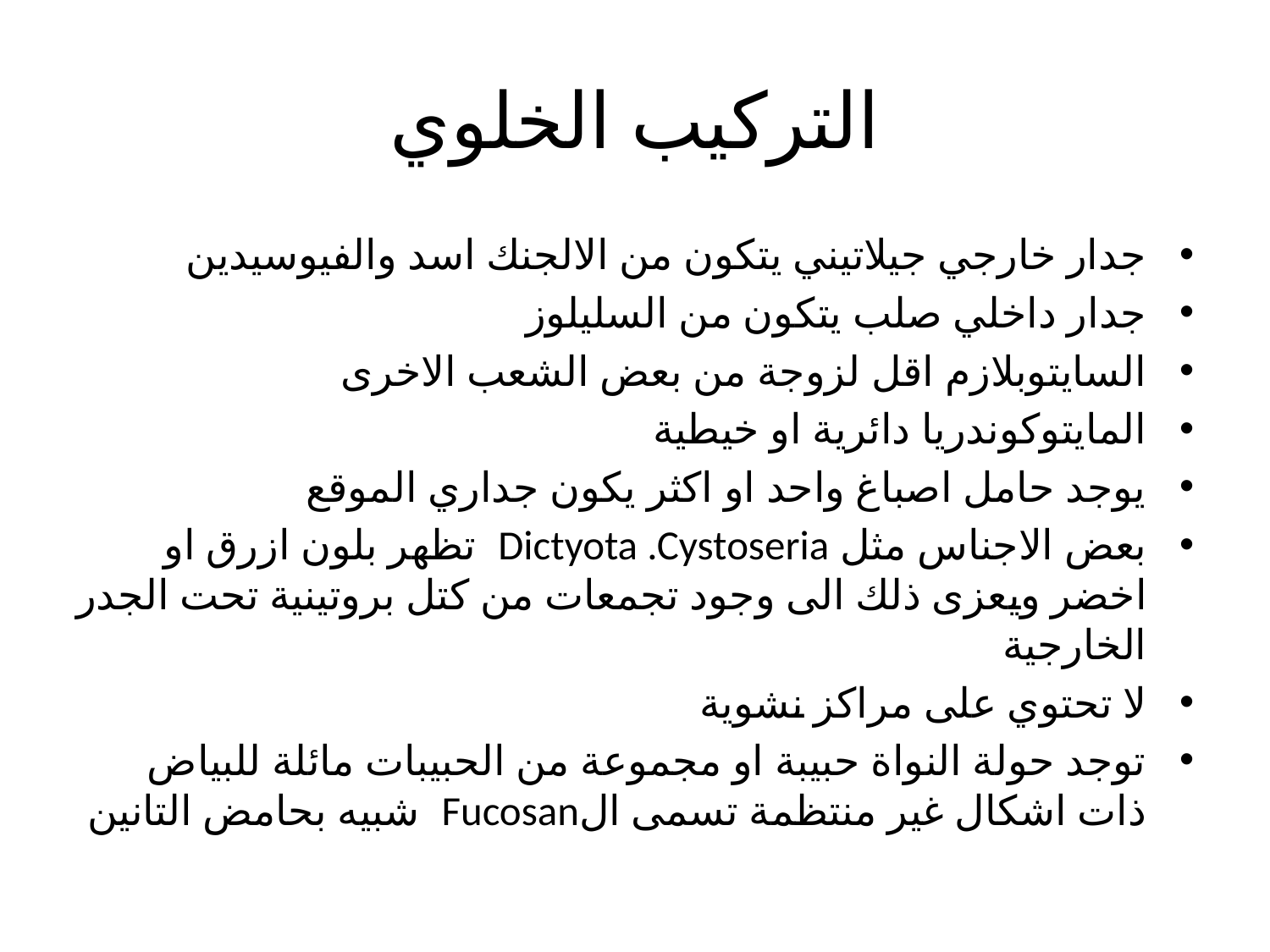

# التركيب الخلوي
جدار خارجي جيلاتيني يتكون من الالجنك اسد والفيوسيدين
جدار داخلي صلب يتكون من السليلوز
السايتوبلازم اقل لزوجة من بعض الشعب الاخرى
المايتوكوندريا دائرية او خيطية
يوجد حامل اصباغ واحد او اكثر يكون جداري الموقع
بعض الاجناس مثل Dictyota .Cystoseria  تظهر بلون ازرق او اخضر ويعزى ذلك الى وجود تجمعات من كتل بروتينية تحت الجدر الخارجية
لا تحتوي على مراكز نشوية
توجد حولة النواة حبيبة او مجموعة من الحبيبات مائلة للبياض ذات اشكال غير منتظمة تسمى الFucosan  شبيه بحامض التانين